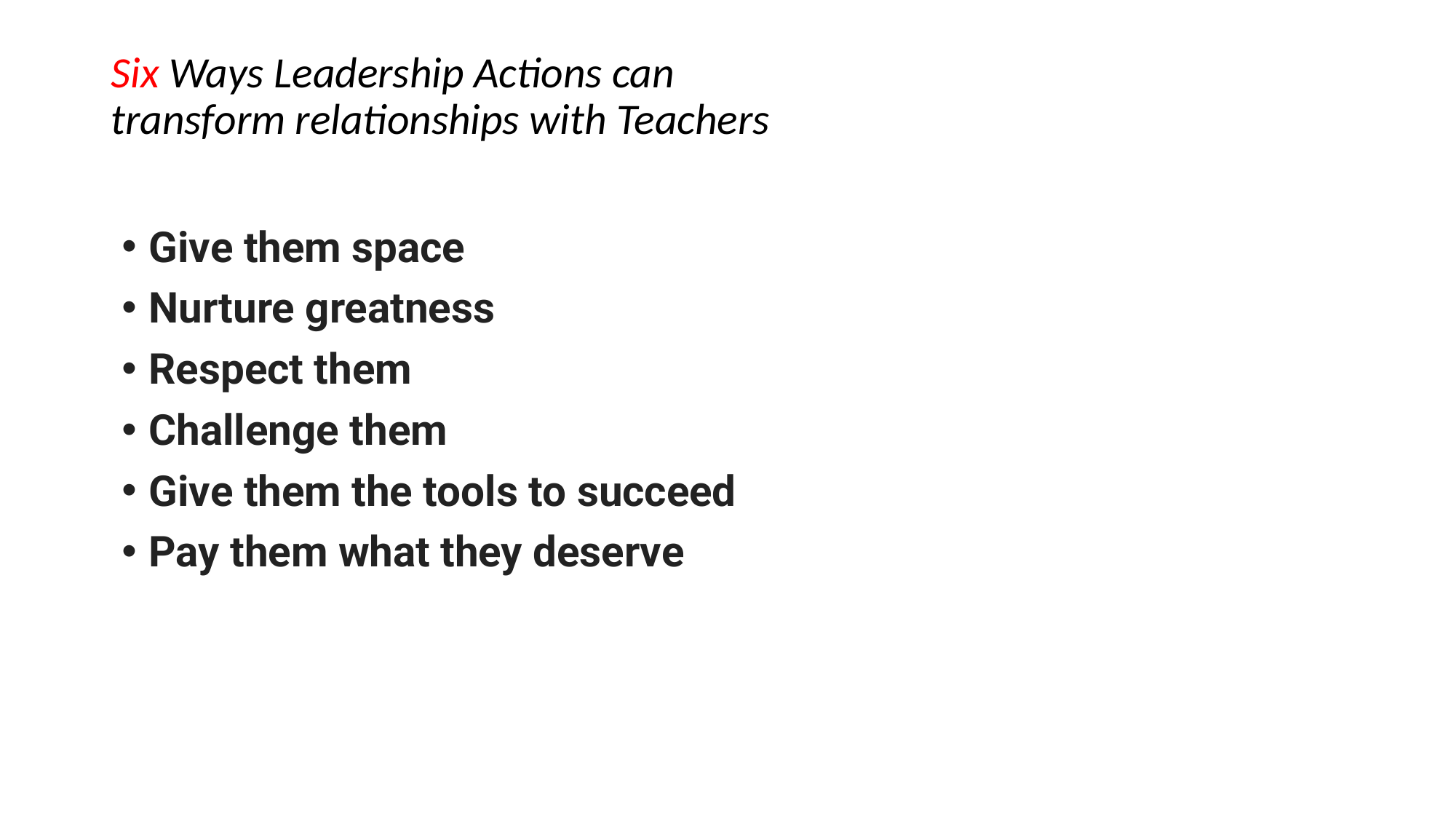

# Six Ways Leadership Actions can transform relationships with Teachers
Give them space
Nurture greatness
Respect them
Challenge them
Give them the tools to succeed
Pay them what they deserve